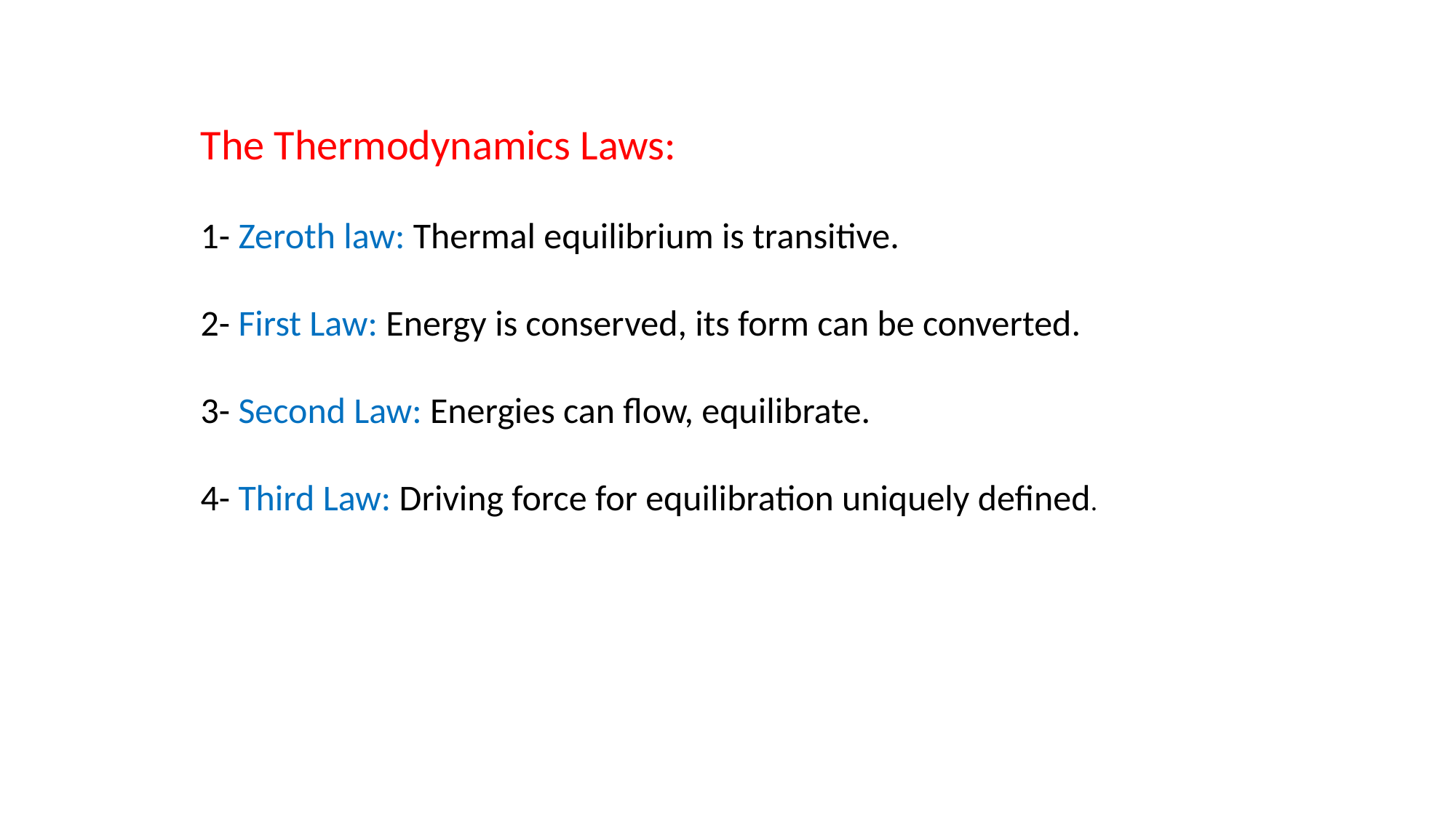

The Thermodynamics Laws:

1- Zeroth law: Thermal equilibrium is transitive.

2- First Law: Energy is conserved, its form can be converted.

3- Second Law: Energies can flow, equilibrate.

4- Third Law: Driving force for equilibration uniquely defined.